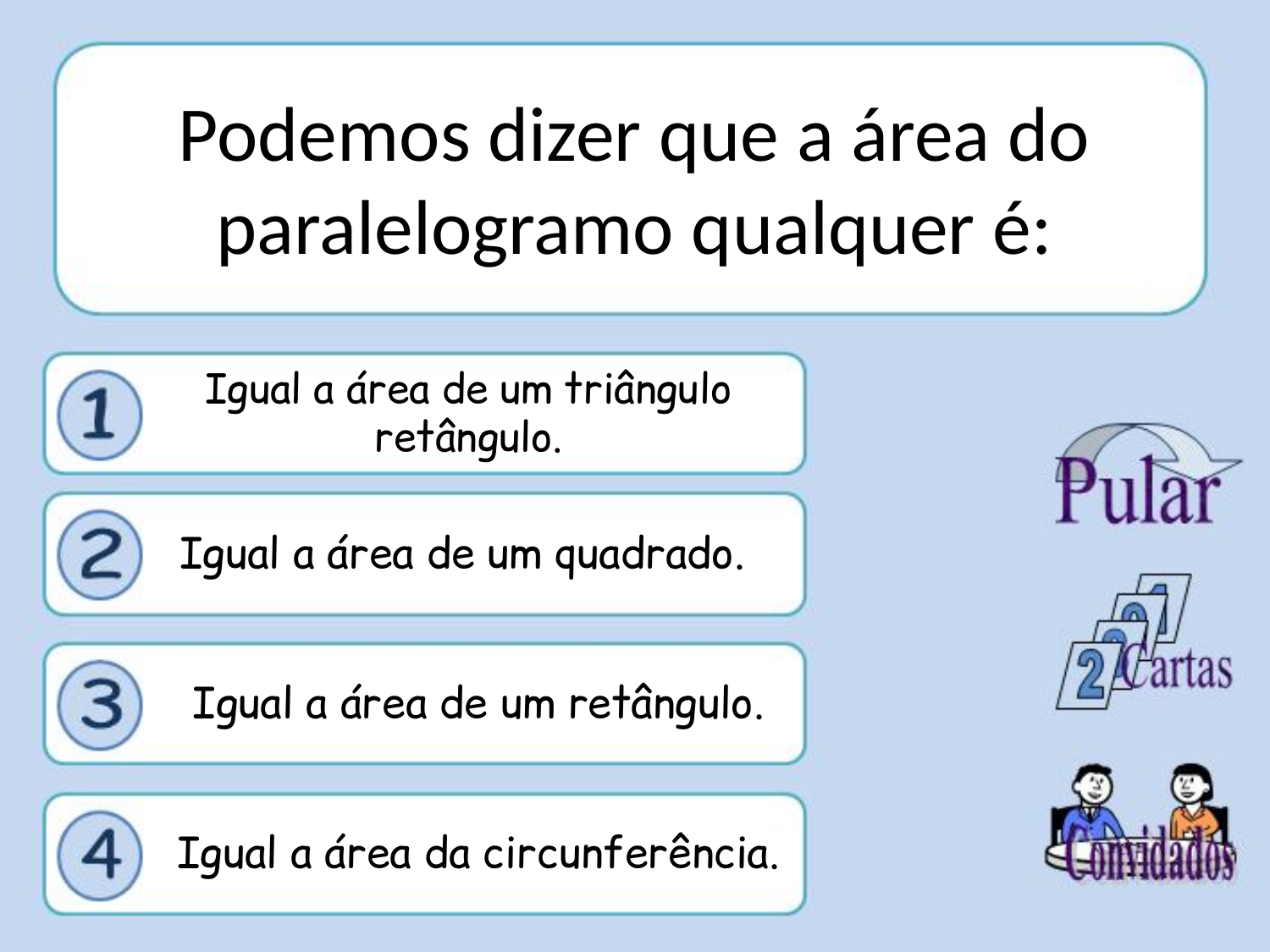

# Podemos dizer que a área do paralelogramo qualquer é:
Igual a área de um triângulo retângulo.
.

.
Igual a área de um quadrado.
Igual a área de um retângulo.
Igual a área da circunferência.